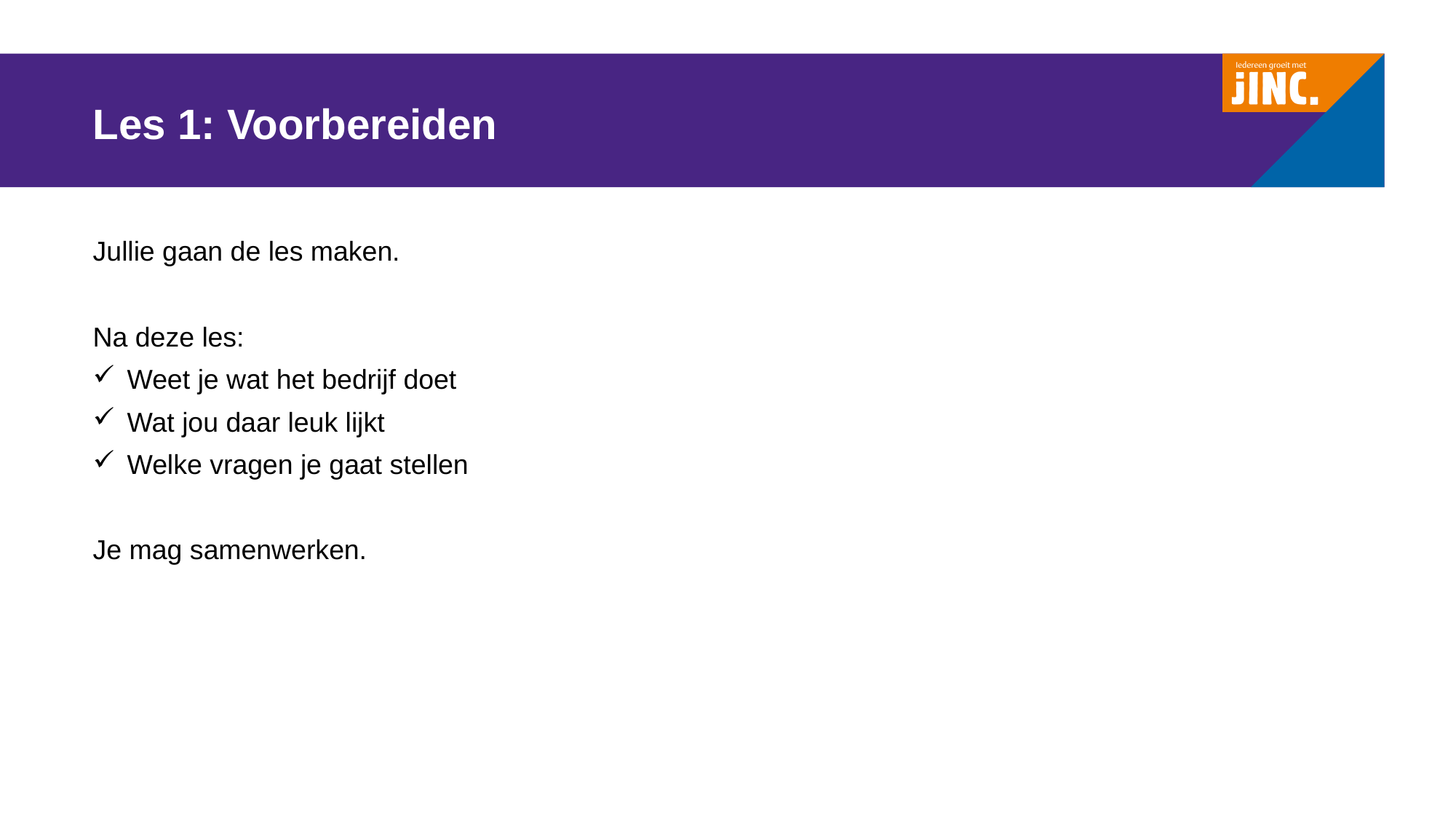

# Les 1: Voorbereiden
Jullie gaan de les maken.

Na deze les:
Weet je wat het bedrijf doet
Wat jou daar leuk lijkt
Welke vragen je gaat stellen

Je mag samenwerken.